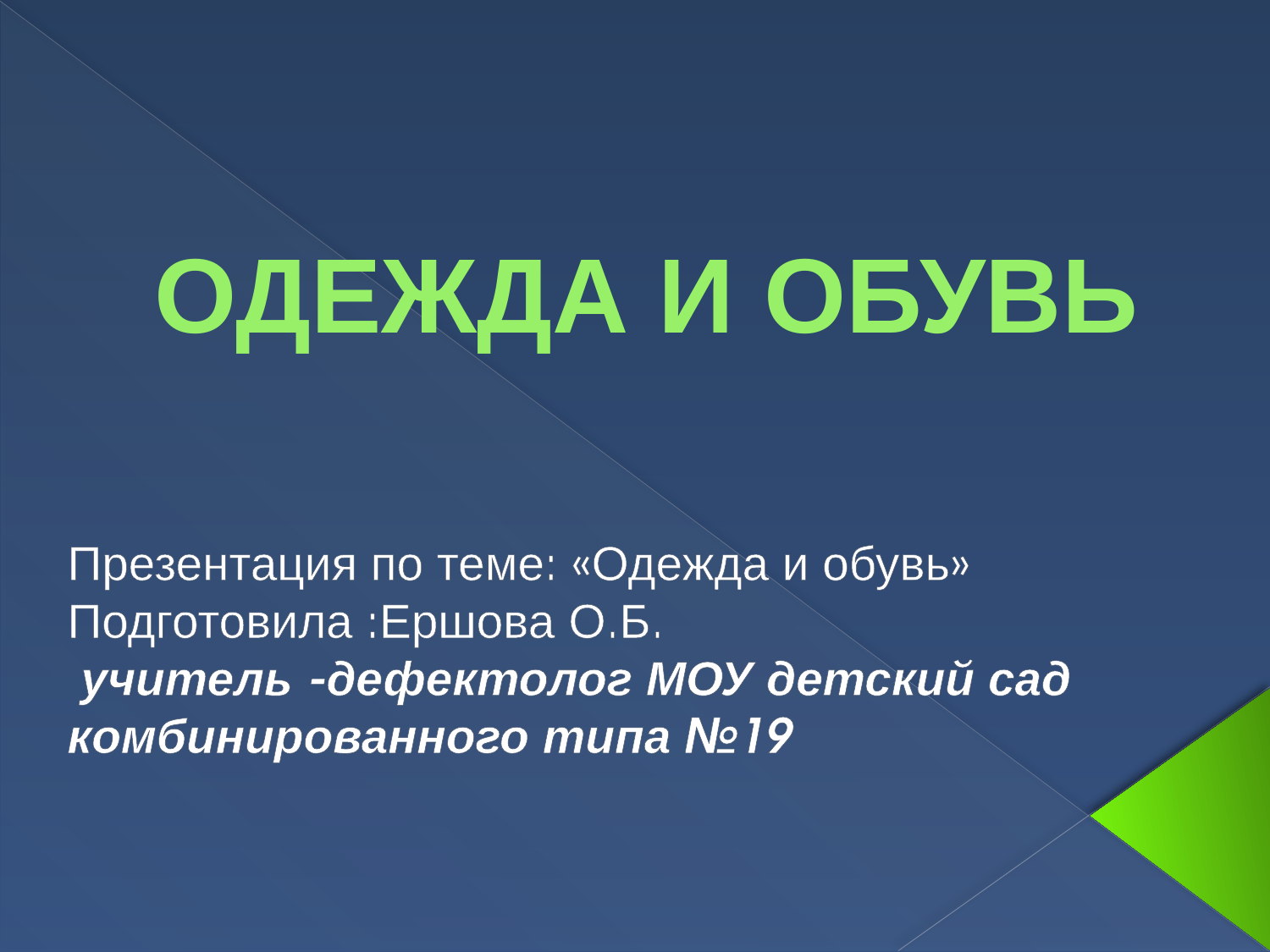

# ОДЕЖДА И ОБУВЬ
Презентация по теме: «Одежда и обувь»
Подготовила :Ершова О.Б.
 учитель -дефектолог МОУ детский сад комбинированного типа №19